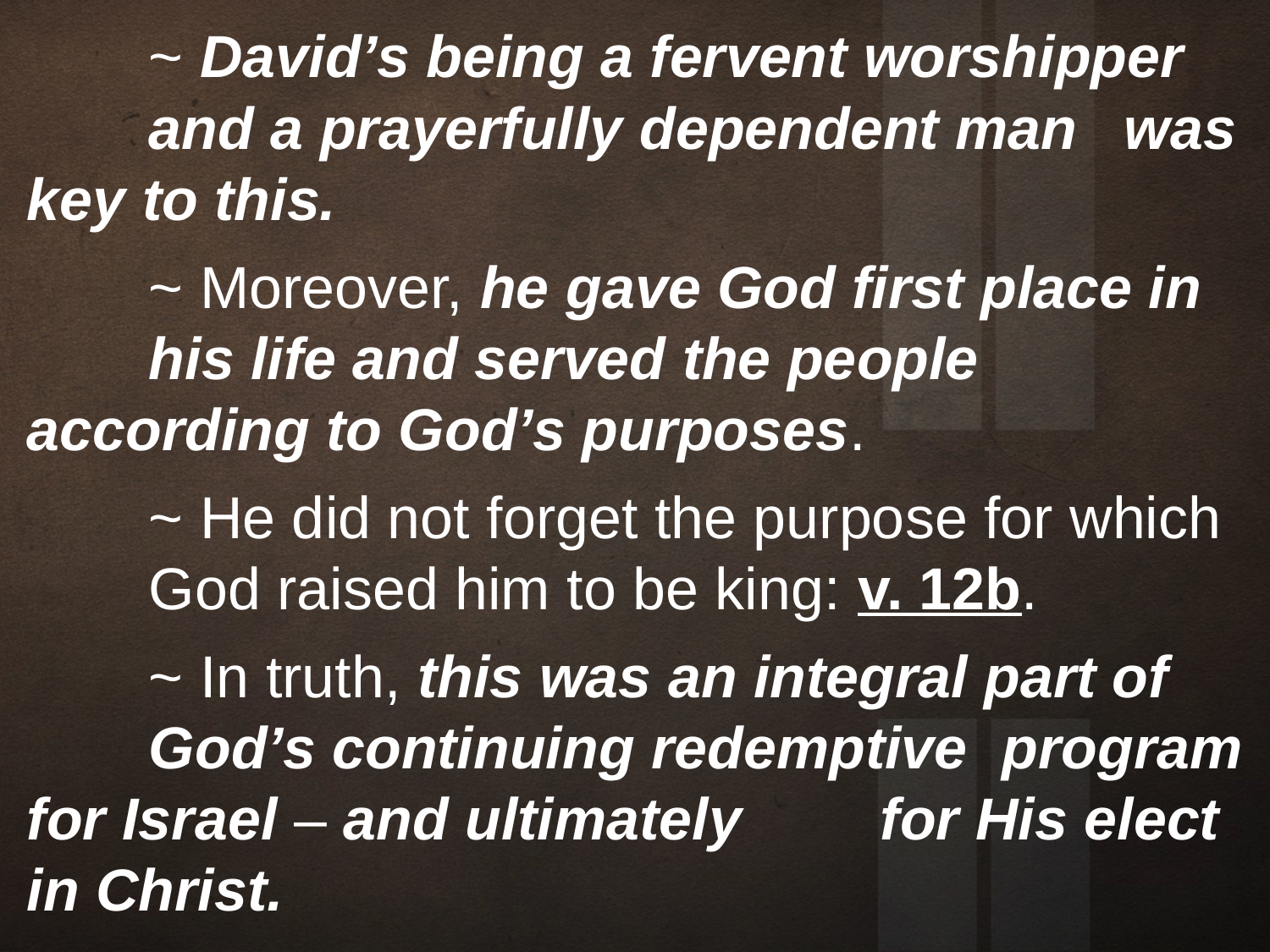

~ David’s being a fervent worshipper 		and a prayerfully dependent man 			was key to this.
	~ Moreover, he gave God first place in 		his life and served the people 			according to God’s purposes.
	~ He did not forget the purpose for which 		God raised him to be king: v. 12b.
	~ In truth, this was an integral part of 		God’s continuing redemptive 				program for Israel – and ultimately 		for His elect in Christ.